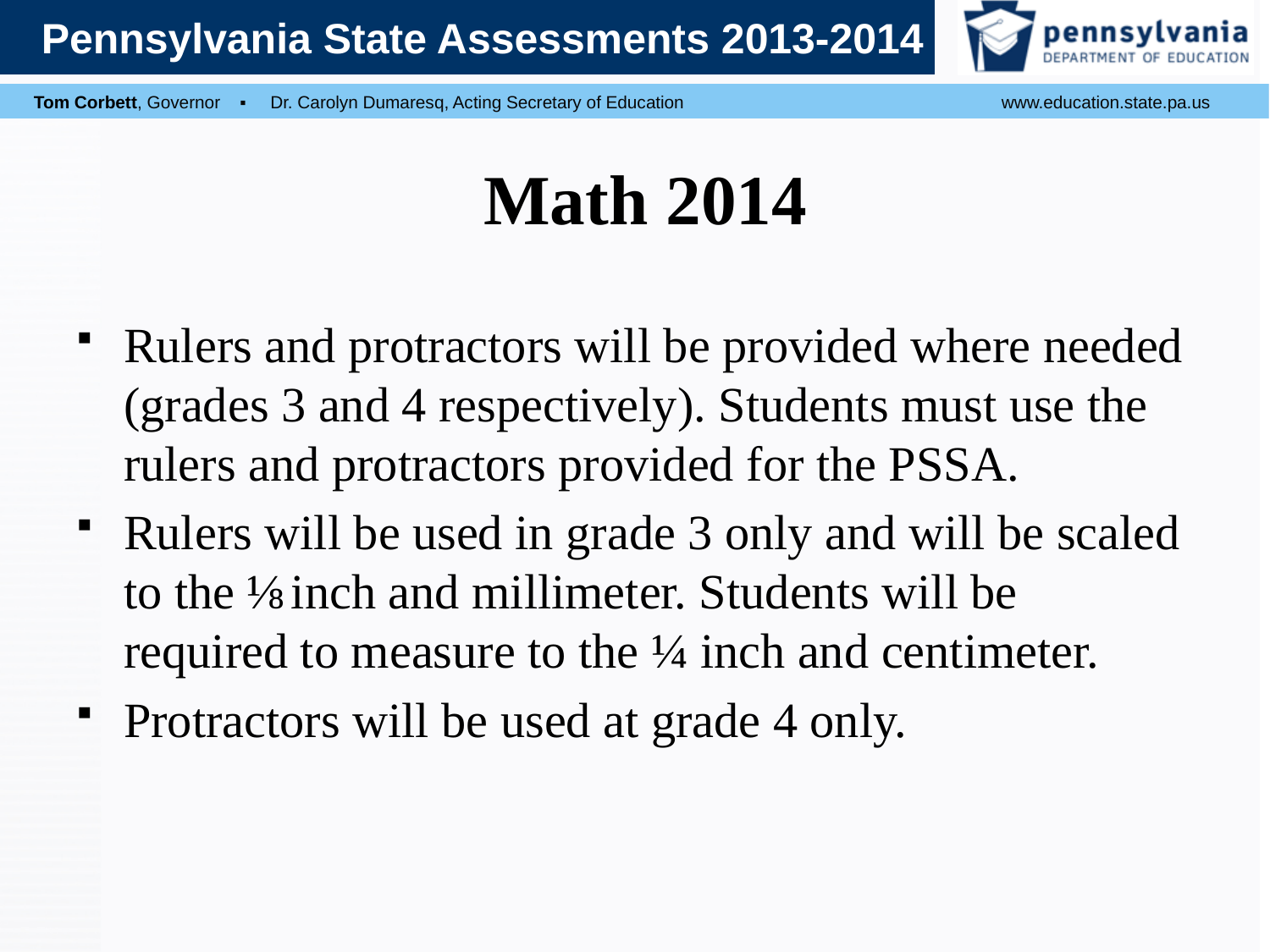

# Math 2014
Rulers and protractors will be provided where needed (grades 3 and 4 respectively). Students must use the rulers and protractors provided for the PSSA.
Rulers will be used in grade 3 only and will be scaled to the ⅛ inch and millimeter. Students will be required to measure to the ¼ inch and centimeter.
Protractors will be used at grade 4 only.